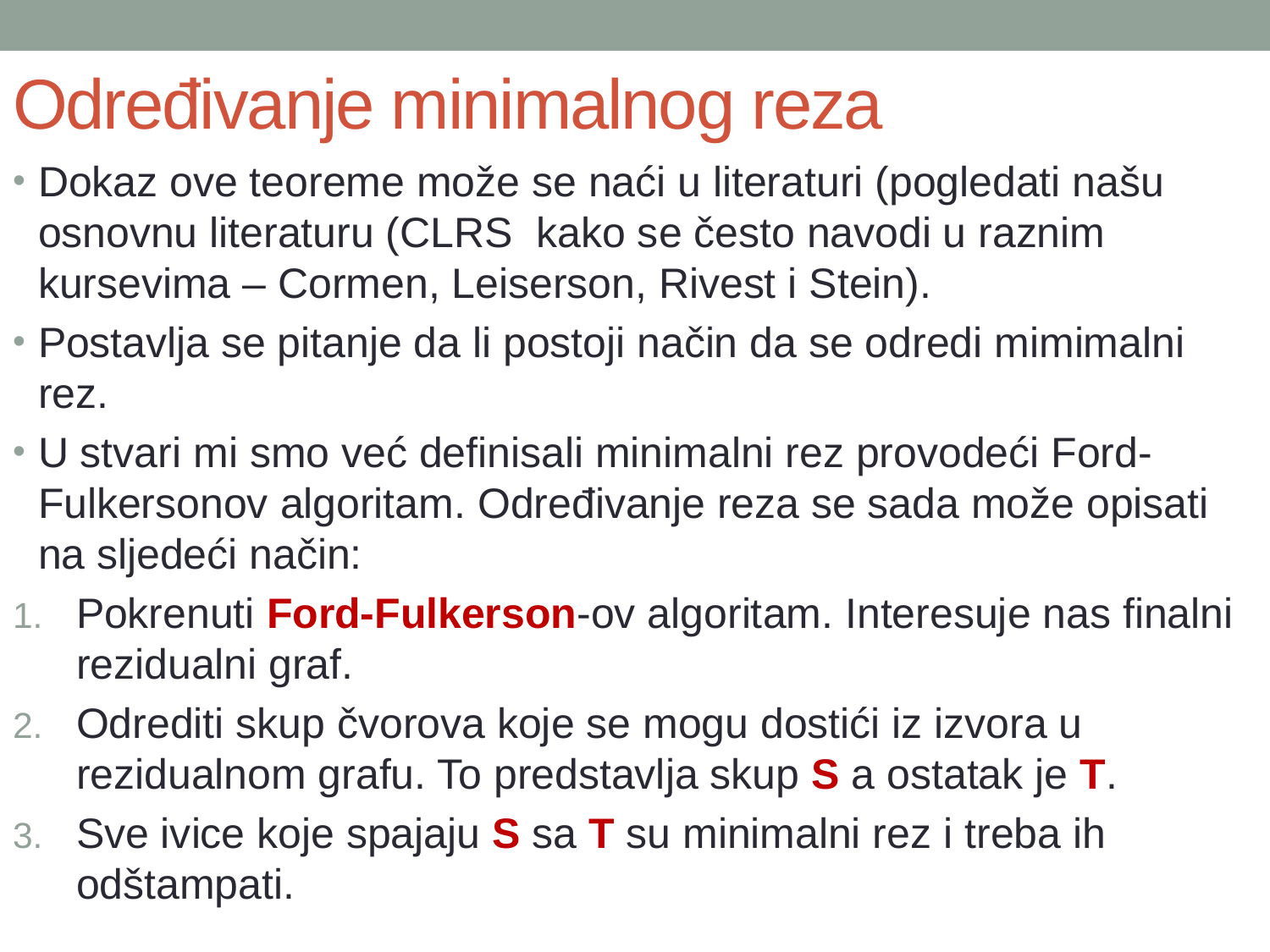

# Određivanje minimalnog reza
Dokaz ove teoreme može se naći u literaturi (pogledati našu osnovnu literaturu (CLRS  kako se često navodi u raznim kursevima – Cormen, Leiserson, Rivest i Stein).
Postavlja se pitanje da li postoji način da se odredi mimimalni rez.
U stvari mi smo već definisali minimalni rez provodeći Ford-Fulkersonov algoritam. Određivanje reza se sada može opisati na sljedeći način:
Pokrenuti Ford-Fulkerson-ov algoritam. Interesuje nas finalni rezidualni graf.
Odrediti skup čvorova koje se mogu dostići iz izvora u rezidualnom grafu. To predstavlja skup S a ostatak je T.
Sve ivice koje spajaju S sa T su minimalni rez i treba ih odštampati.